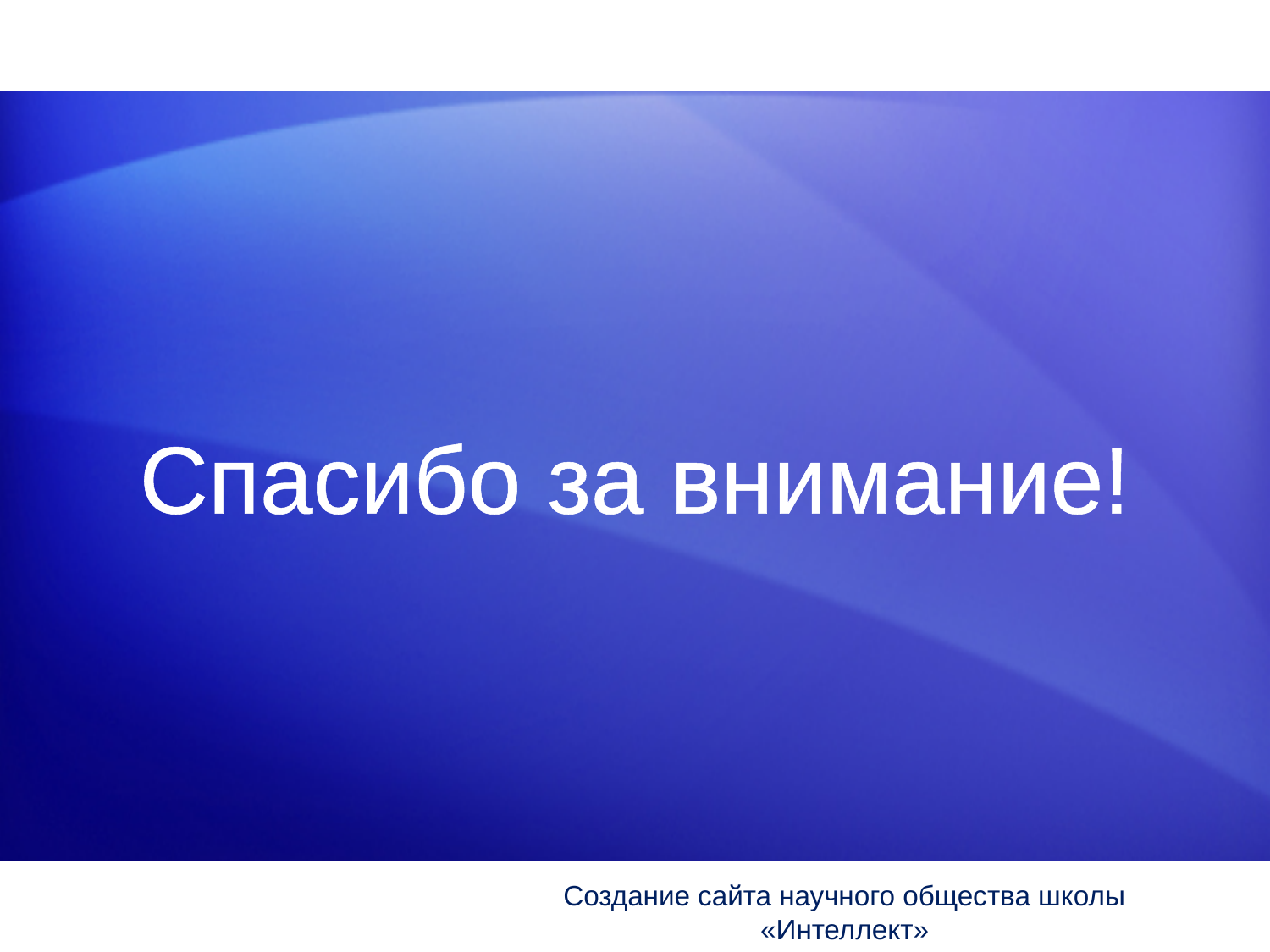

Спасибо за внимание!
Создание сайта научного общества школы «Интеллект»